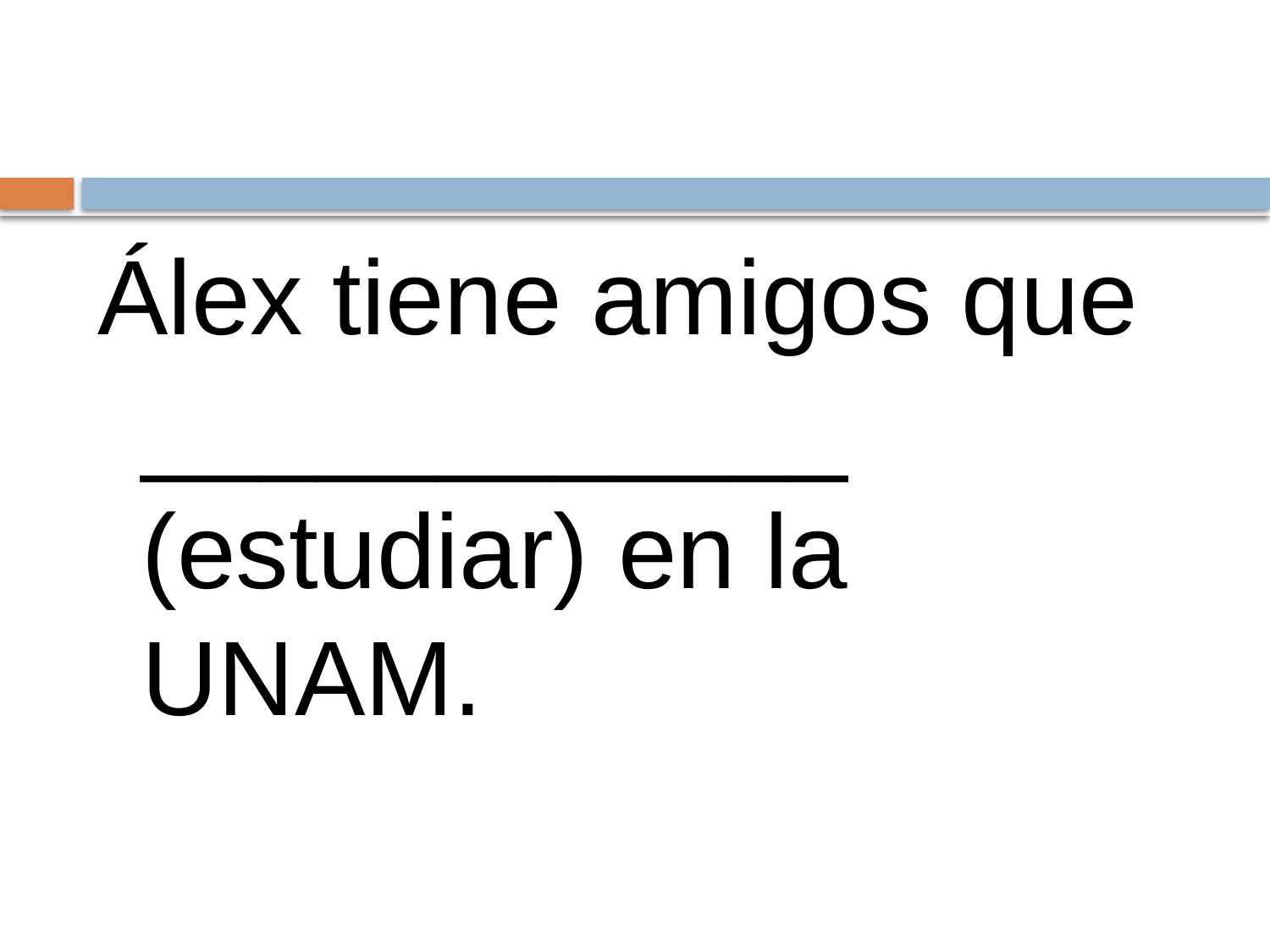

#
Álex tiene amigos que ____________ (estudiar) en la UNAM.